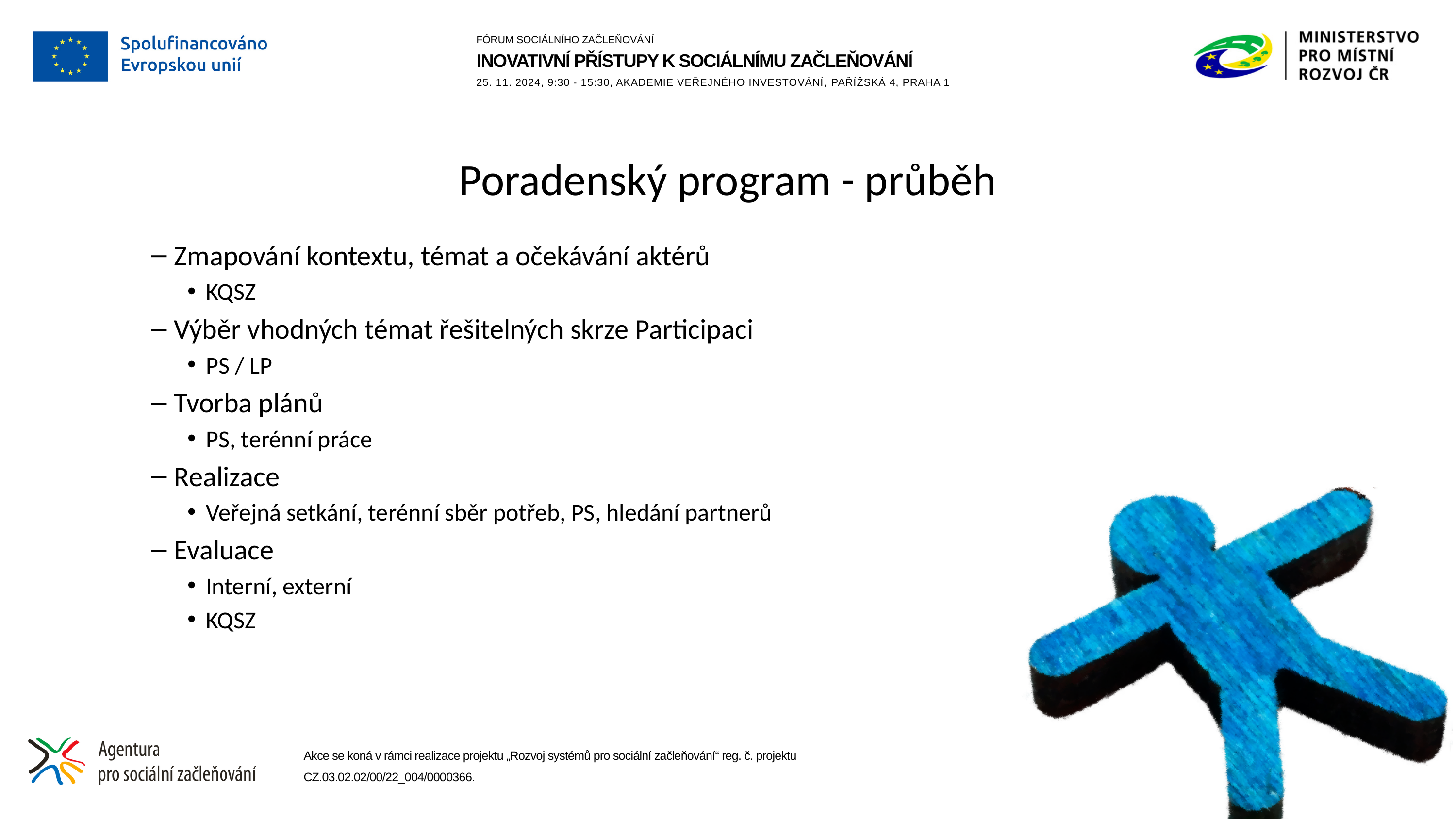

# Poradenský program - průběh
Zmapování kontextu, témat a očekávání aktérů
KQSZ
Výběr vhodných témat řešitelných skrze Participaci
PS / LP
Tvorba plánů
PS, terénní práce
Realizace
Veřejná setkání, terénní sběr potřeb, PS, hledání partnerů
Evaluace
Interní, externí
KQSZ